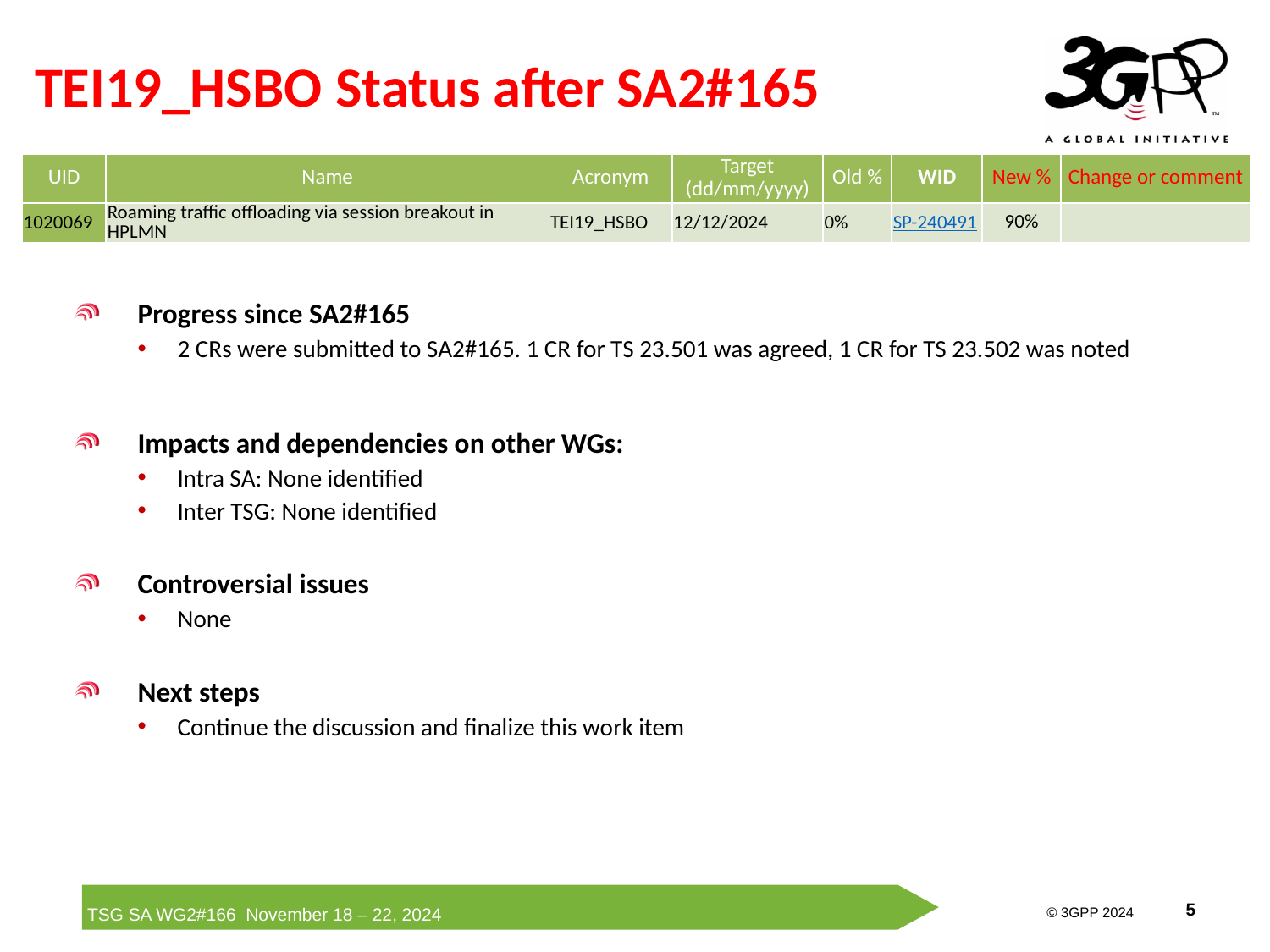

# TEI19_HSBO Status after SA2#165
| UID | Name | Acronym | Target (dd/mm/yyyy) | Old % | WID | New % | Change or comment |
| --- | --- | --- | --- | --- | --- | --- | --- |
| 1020069 | Roaming traffic offloading via session breakout in HPLMN | TEI19\_HSBO | 12/12/2024 | 0% | SP-240491 | 90% |  |
Progress since SA2#165
2 CRs were submitted to SA2#165. 1 CR for TS 23.501 was agreed, 1 CR for TS 23.502 was noted

Impacts and dependencies on other WGs:
Intra SA: None identified
Inter TSG: None identified

Controversial issues
None

Next steps
Continue the discussion and finalize this work item